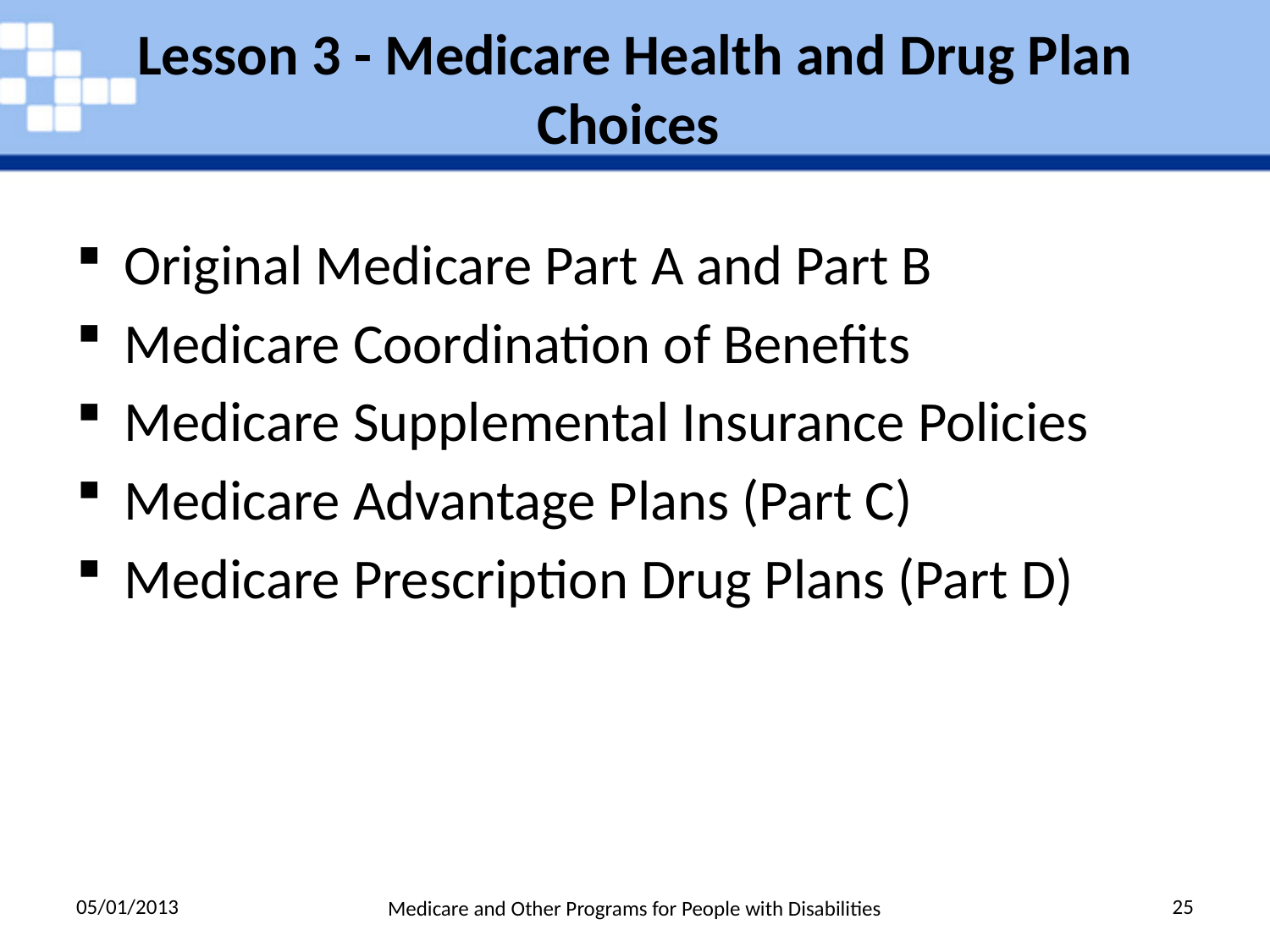

# Lesson 3 - Medicare Health and Drug Plan Choices
Original Medicare Part A and Part B
Medicare Coordination of Benefits
Medicare Supplemental Insurance Policies
Medicare Advantage Plans (Part C)
Medicare Prescription Drug Plans (Part D)

05/01/2013
25
Medicare and Other Programs for People with Disabilities